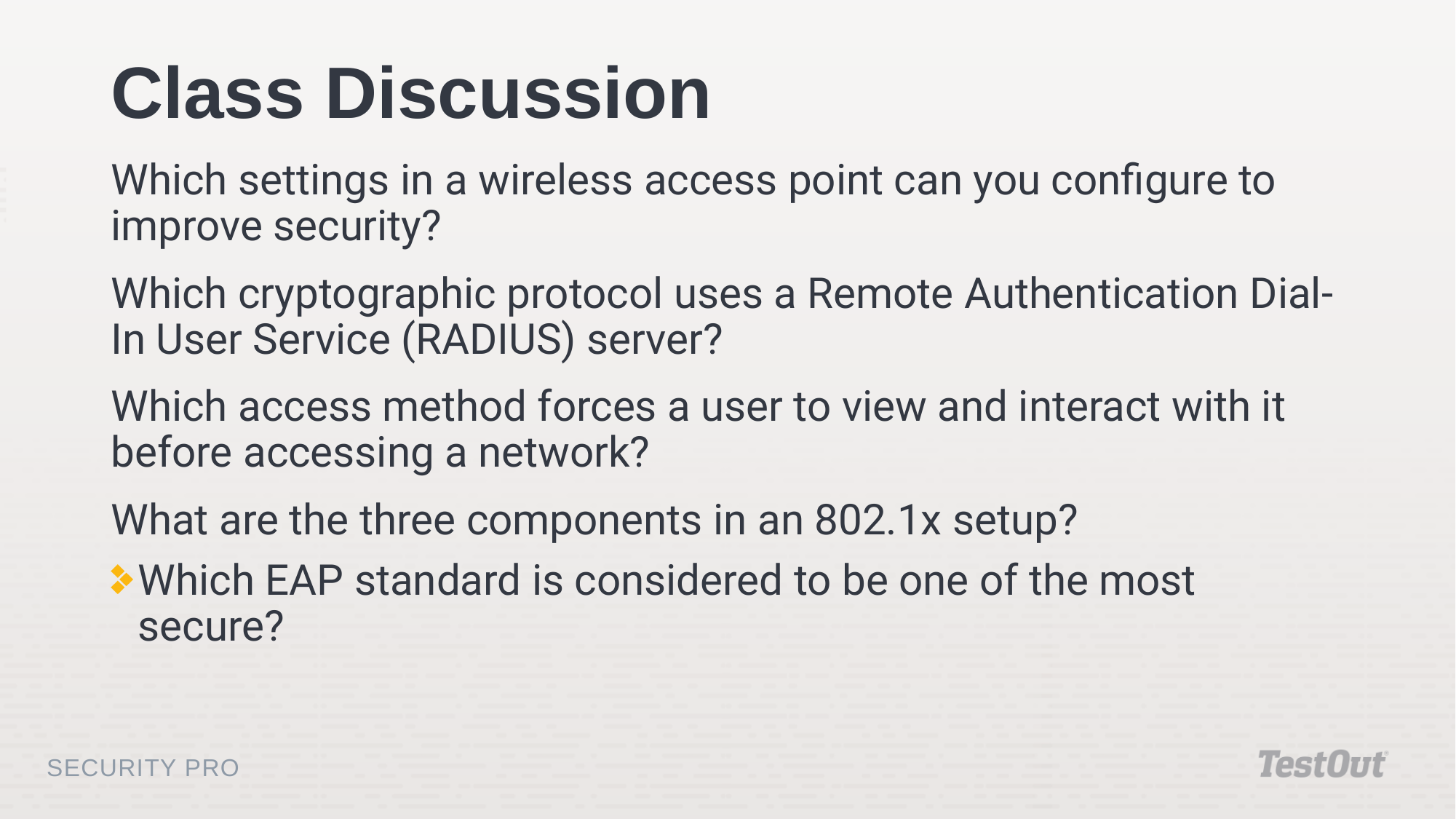

# Class Discussion
Which settings in a wireless access point can you configure to improve security?
Which cryptographic protocol uses a Remote Authentication Dial-In User Service (RADIUS) server?
Which access method forces a user to view and interact with it before accessing a network?
What are the three components in an 802.1x setup?
Which EAP standard is considered to be one of the most secure?
Security Pro